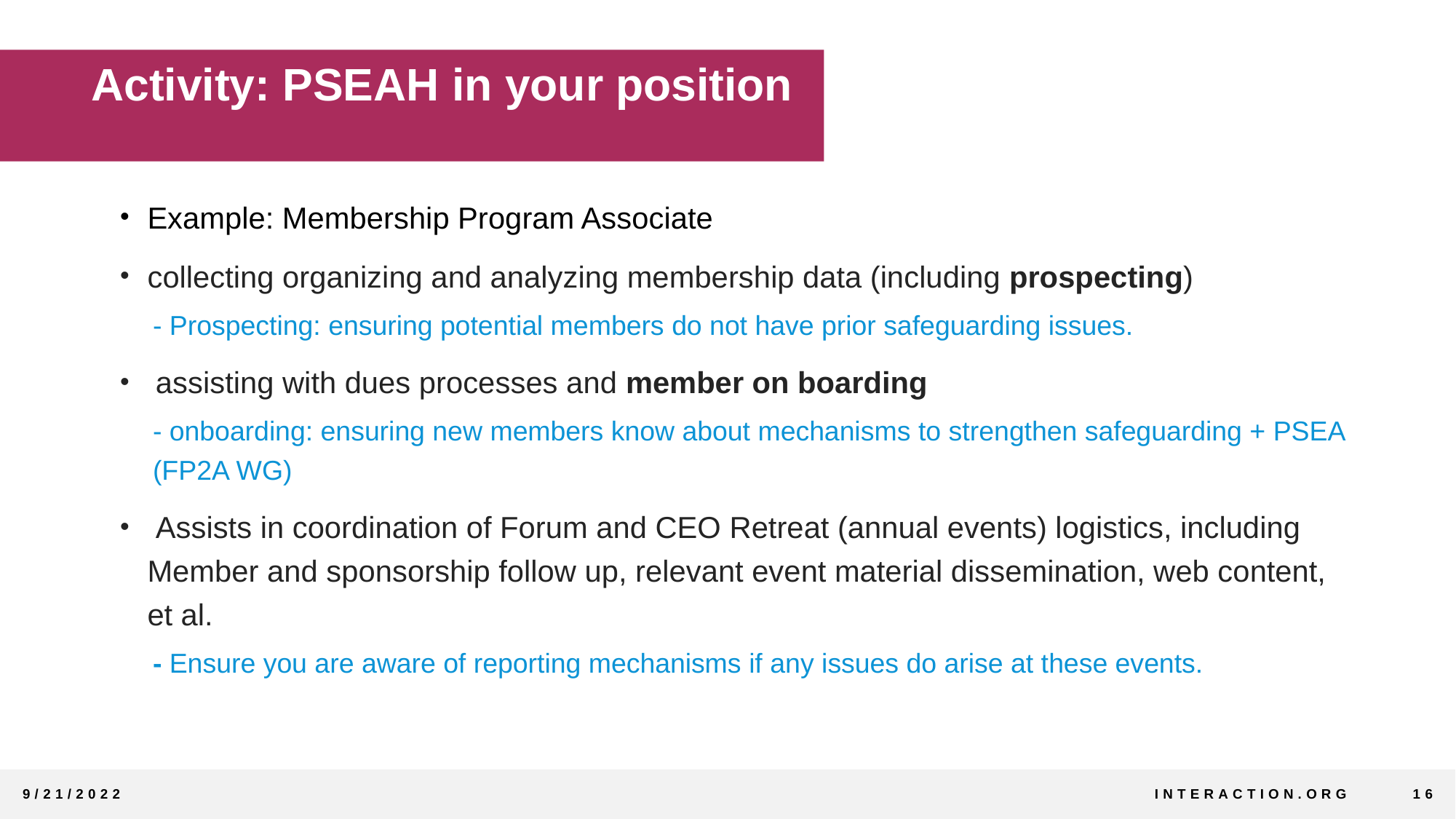

# Activity: PSEAH in your position
Example: Membership Program Associate
collecting organizing and analyzing membership data (including prospecting)
- Prospecting: ensuring potential members do not have prior safeguarding issues.
 assisting with dues processes and member on boarding
- onboarding: ensuring new members know about mechanisms to strengthen safeguarding + PSEA (FP2A WG)
 Assists in coordination of Forum and CEO Retreat (annual events) logistics, including Member and sponsorship follow up, relevant event material dissemination, web content, et al.
- Ensure you are aware of reporting mechanisms if any issues do arise at these events.

9/21/2022
InterAction.org
16